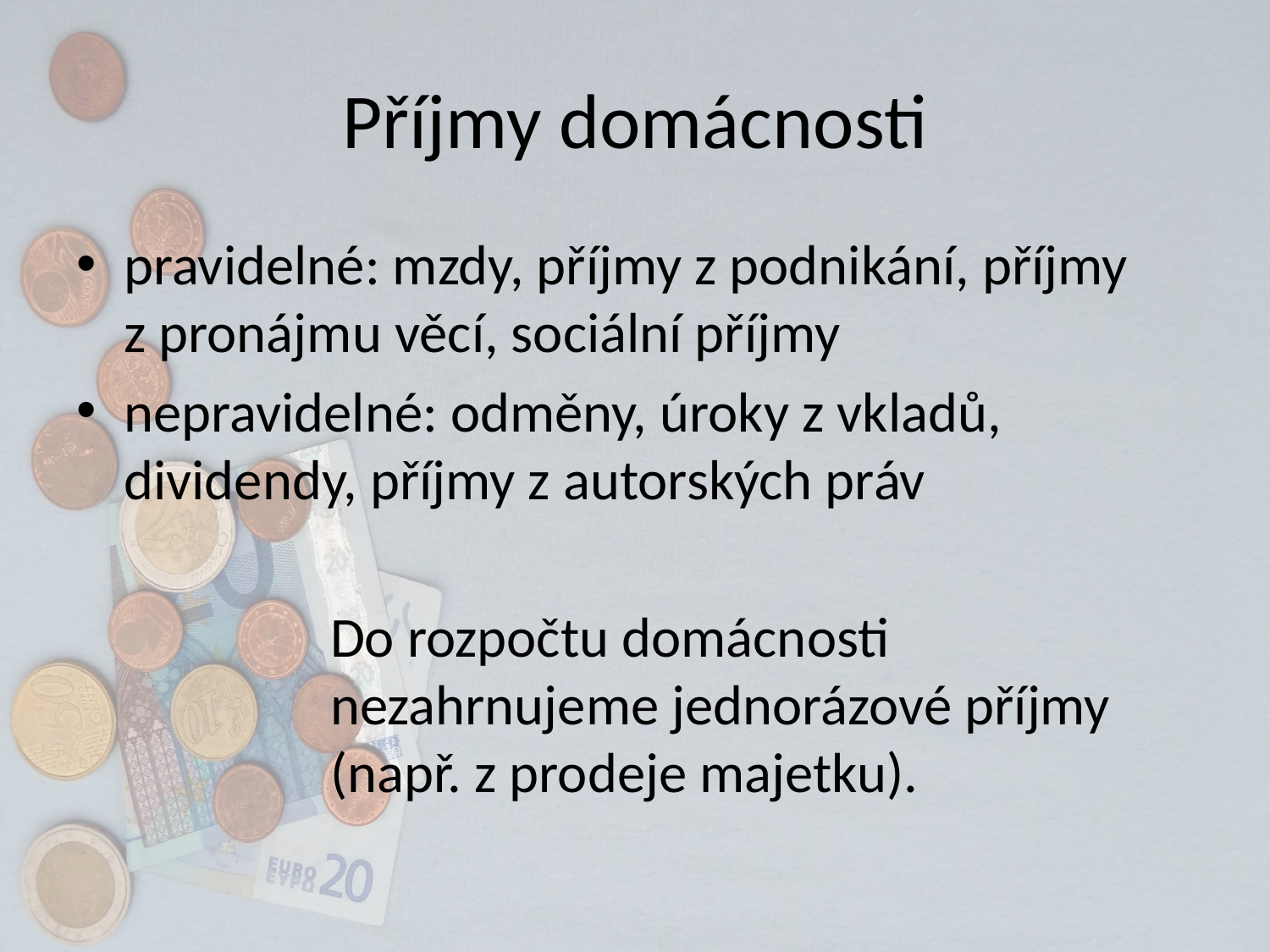

# Příjmy domácnosti
pravidelné: mzdy, příjmy z podnikání, příjmy    z pronájmu věcí, sociální příjmy
nepravidelné: odměny, úroky z vkladů, dividendy, příjmy z autorských práv

		Do rozpočtu domácnosti 				nezahrnujeme jednorázové příjmy 		(např. z prodeje majetku).